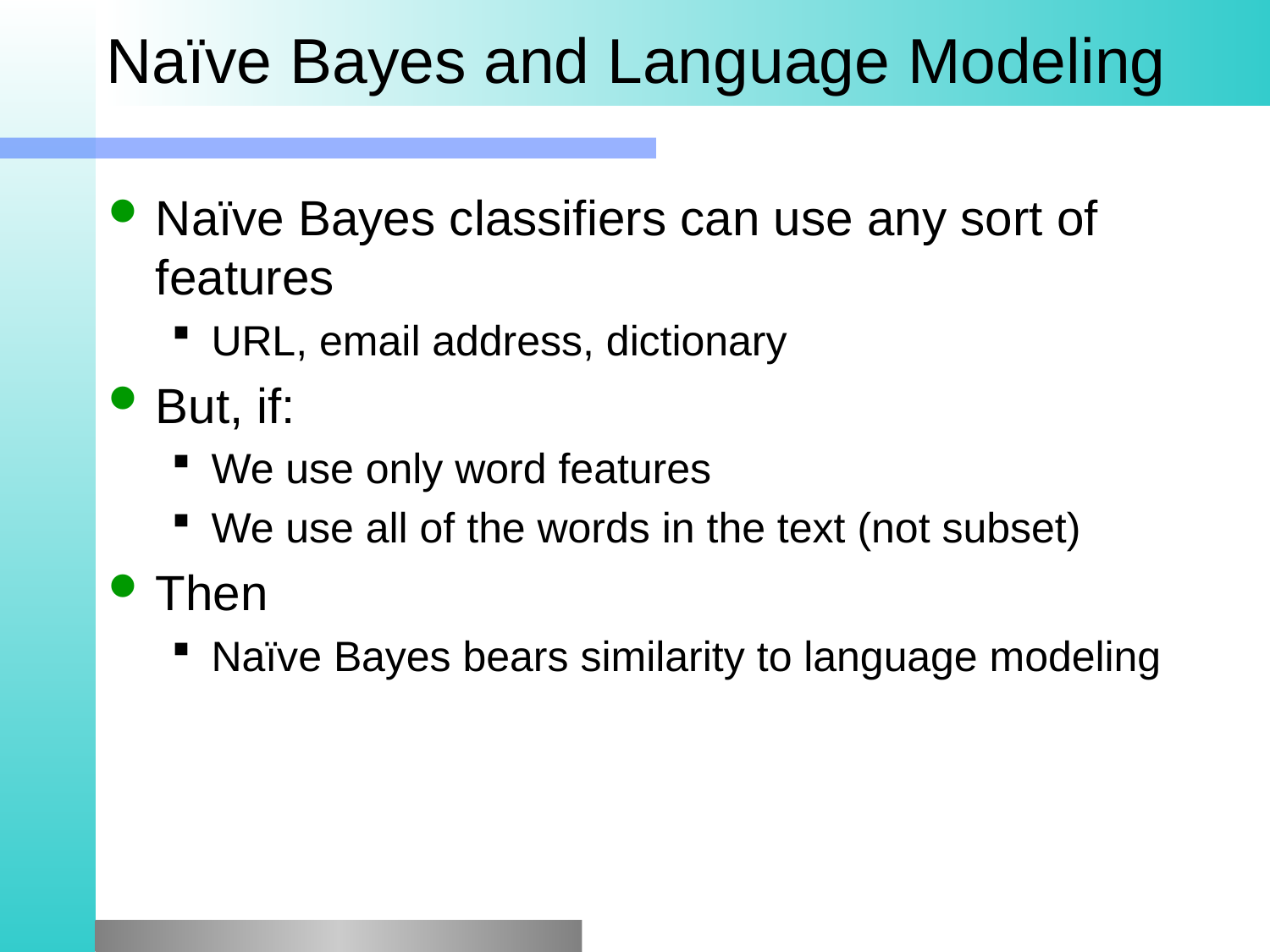

# Naïve Bayes and Language Modeling
Naïve Bayes classifiers can use any sort of features
URL, email address, dictionary
But, if:
We use only word features
We use all of the words in the text (not subset)
Then
Naïve Bayes bears similarity to language modeling